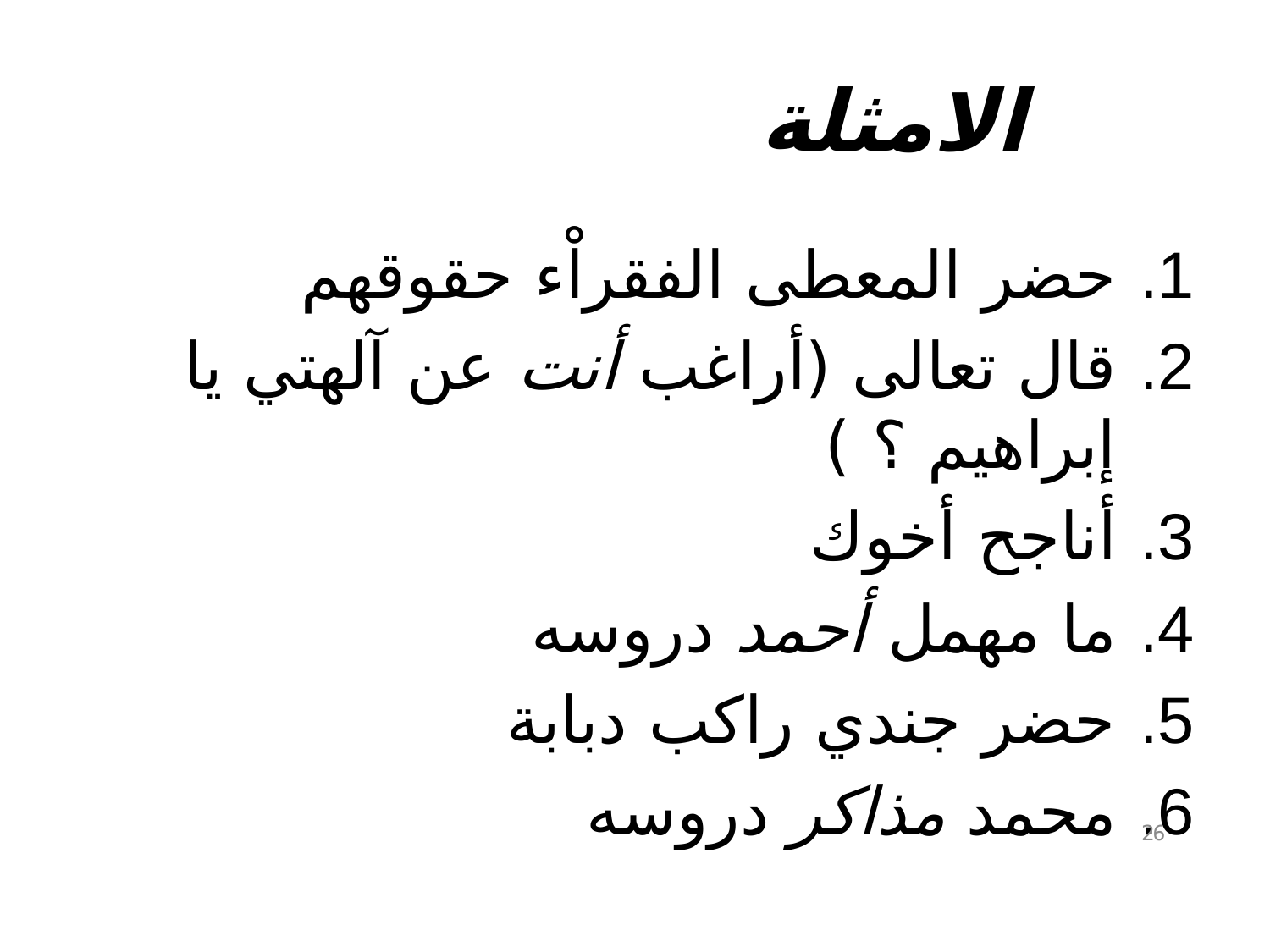

# الامثلة
حضر المعطى الفقراْء حقوقهم
قال تعالى (أراغب أنت عن آلهتي يا إبراهيم ؟ )
أناجح أخوك
ما مهمل أحمد دروسه
حضر جندي راكب دبابة
محمد مذاكر دروسه

26